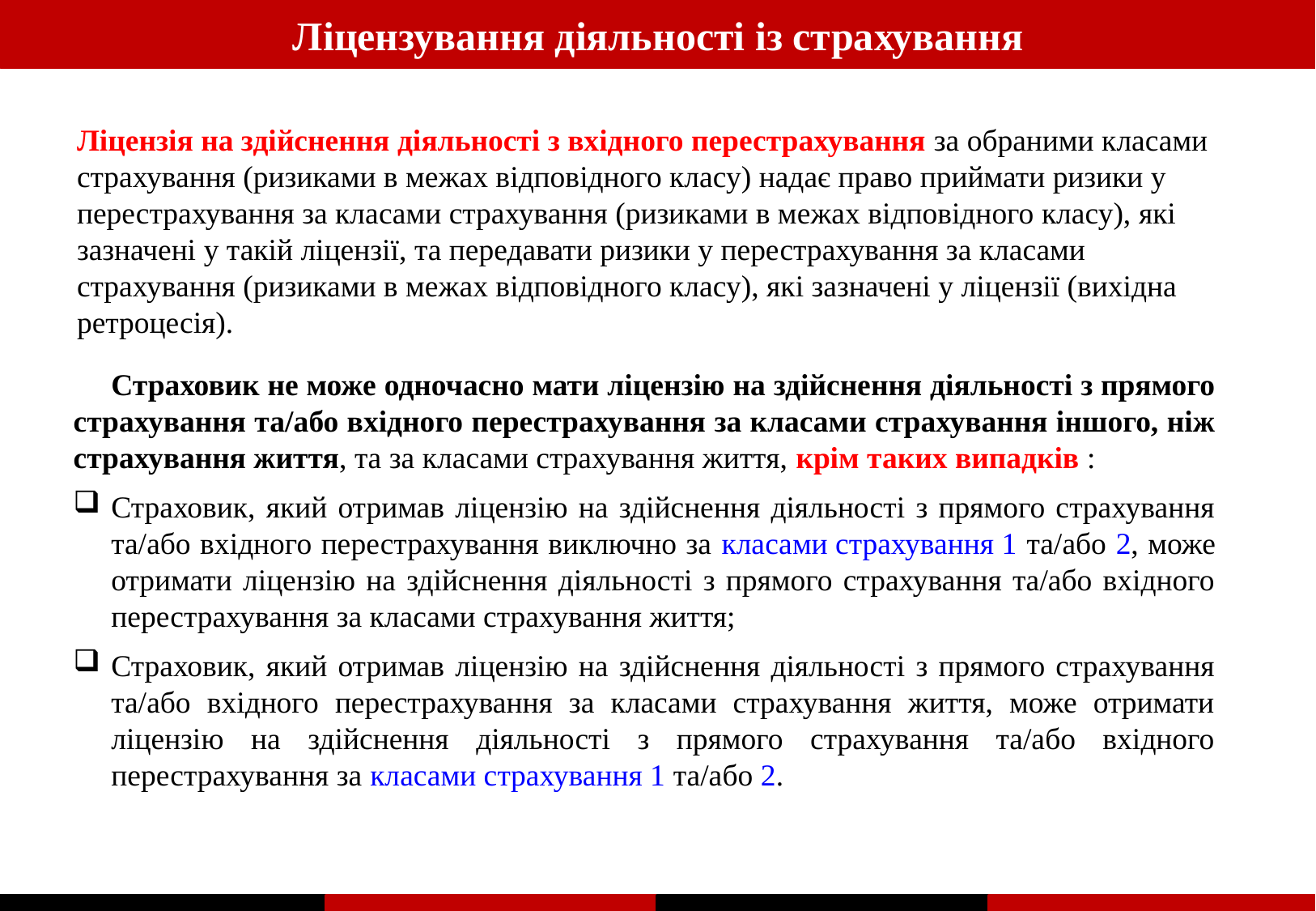

Ліцензування діяльності із страхування
Ліцензія на здійснення діяльності з вхідного перестрахування за обраними класами страхування (ризиками в межах відповідного класу) надає право приймати ризики у перестрахування за класами страхування (ризиками в межах відповідного класу), які зазначені у такій ліцензії, та передавати ризики у перестрахування за класами страхування (ризиками в межах відповідного класу), які зазначені у ліцензії (вихідна ретроцесія).
Страховик не може одночасно мати ліцензію на здійснення діяльності з прямого страхування та/або вхідного перестрахування за класами страхування іншого, ніж страхування життя, та за класами страхування життя, крім таких випадків :
Страховик, який отримав ліцензію на здійснення діяльності з прямого страхування та/або вхідного перестрахування виключно за класами страхування 1 та/або 2, може отримати ліцензію на здійснення діяльності з прямого страхування та/або вхідного перестрахування за класами страхування життя;
Страховик, який отримав ліцензію на здійснення діяльності з прямого страхування та/або вхідного перестрахування за класами страхування життя, може отримати ліцензію на здійснення діяльності з прямого страхування та/або вхідного перестрахування за класами страхування 1 та/або 2.